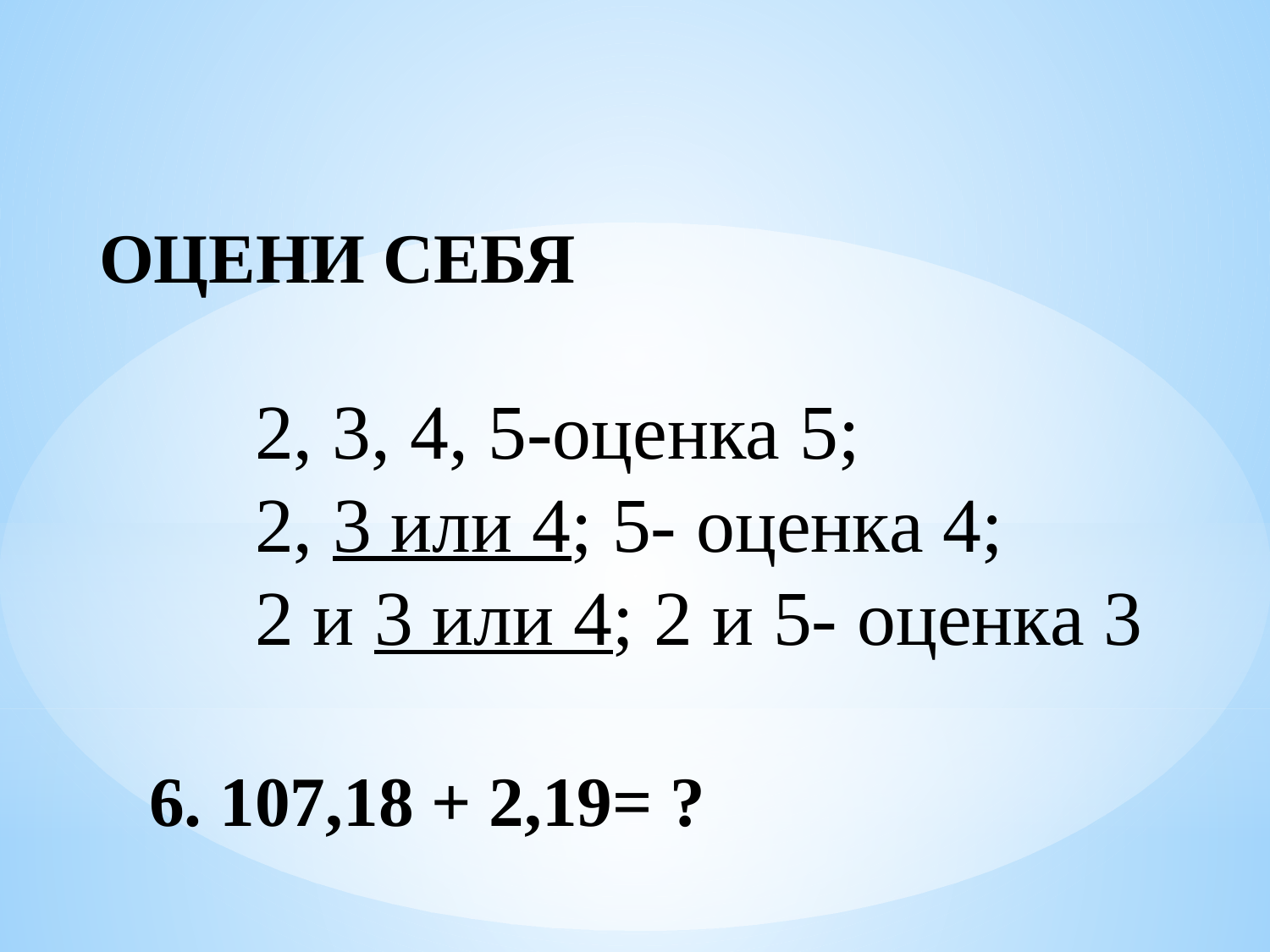

ОЦЕНИ СЕБЯ

        2, 3, 4, 5-оценка 5;
        2, 3 или 4; 5- оценка 4;
        2 и 3 или 4; 2 и 5- оценка 3
6. 107,18 + 2,19= ?